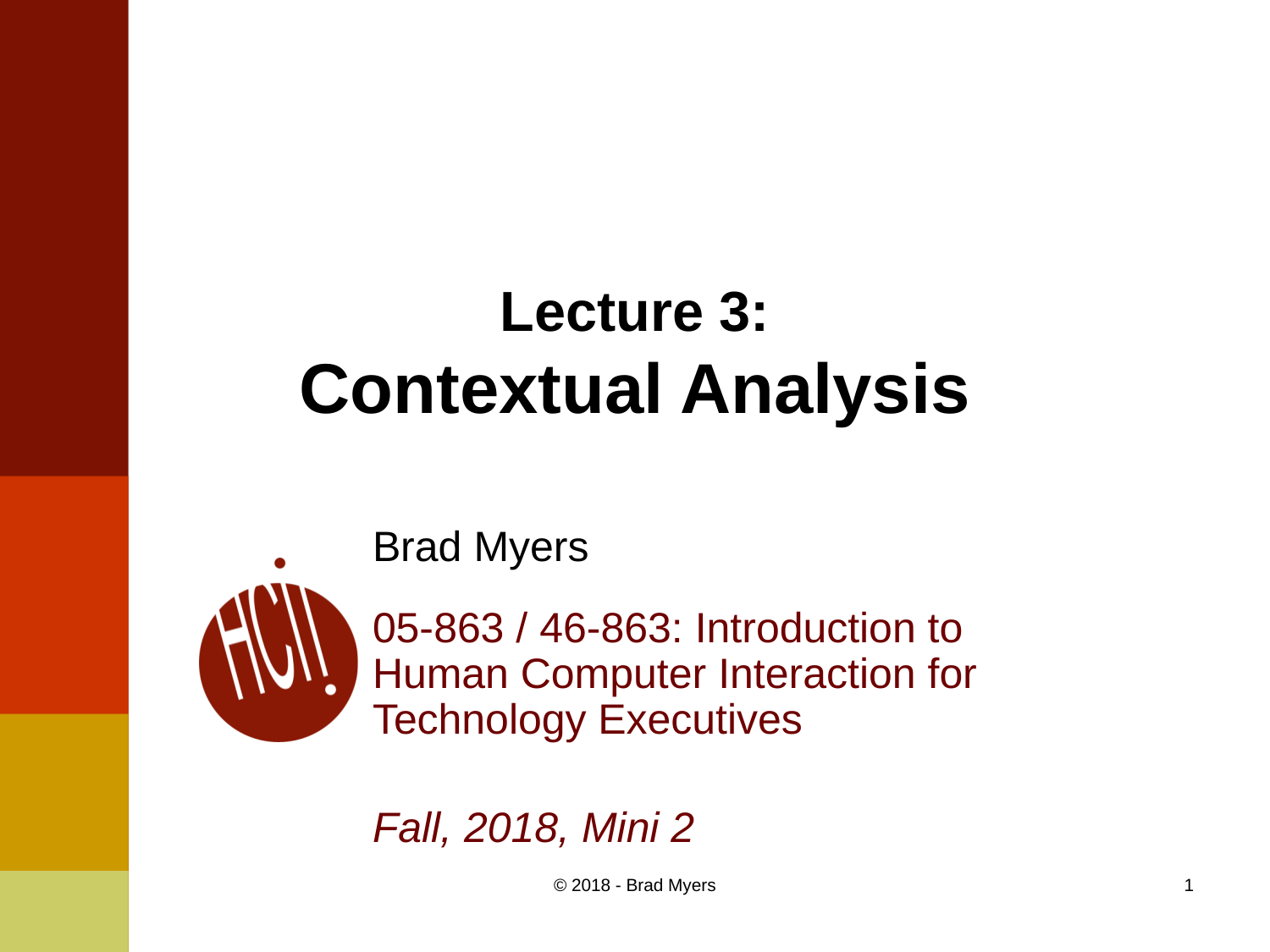

# Lecture 3: Contextual Analysis
Brad Myers

05-863 / 46-863: Introduction to
Human Computer Interaction for
Technology Executives

Fall, 2018, Mini 2
© 2018 - Brad Myers
1